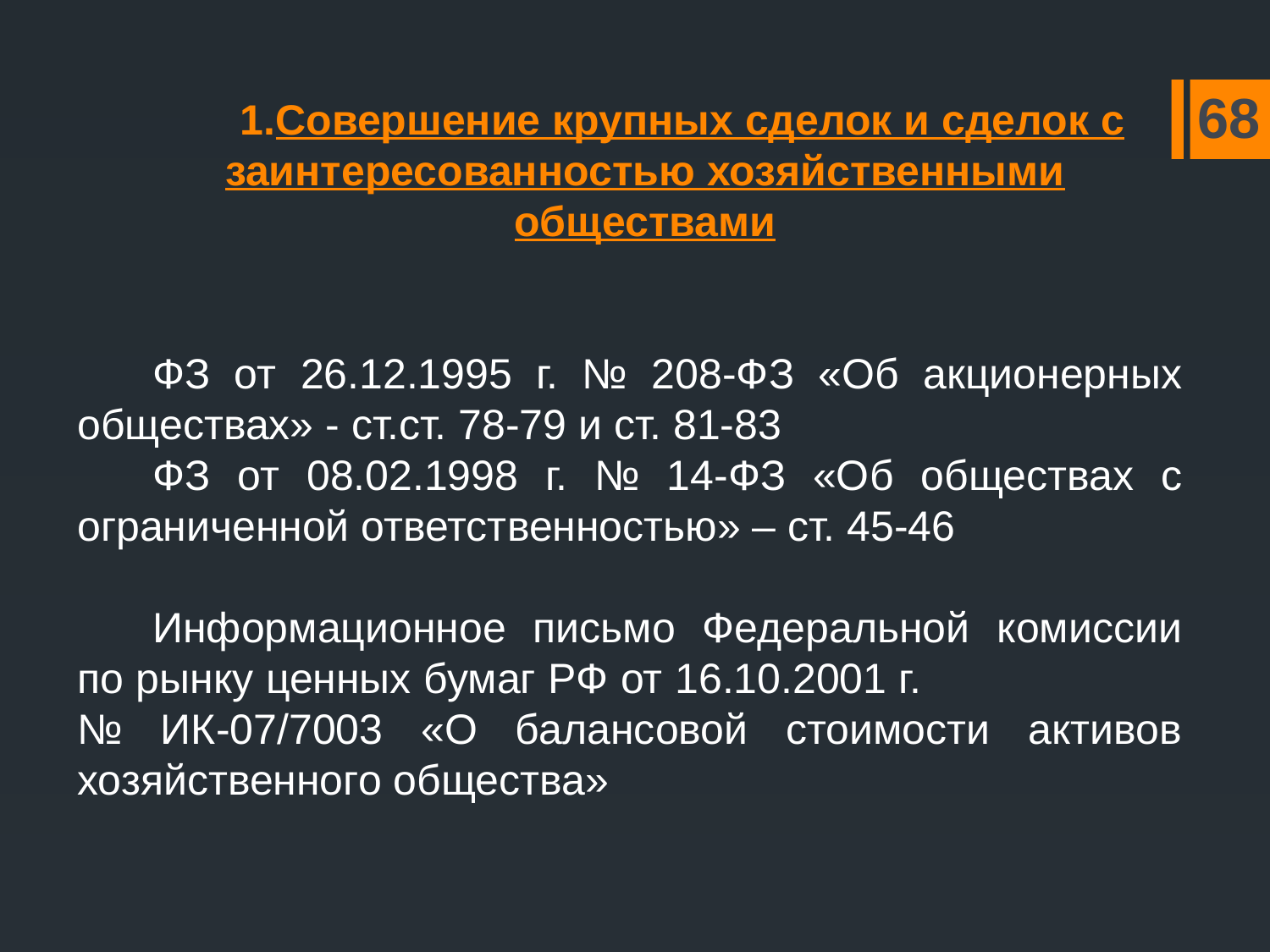

68
Совершение крупных сделок и сделок с заинтересованностью хозяйственными обществами

ФЗ от 26.12.1995 г. № 208-ФЗ «Об акционерных обществах» - ст.ст. 78-79 и ст. 81-83
ФЗ от 08.02.1998 г. № 14-ФЗ «Об обществах с ограниченной ответственностью» – ст. 45-46

Информационное письмо Федеральной комиссии по рынку ценных бумаг РФ от 16.10.2001 г.                      № ИК-07/7003 «О балансовой стоимости активов хозяйственного общества»